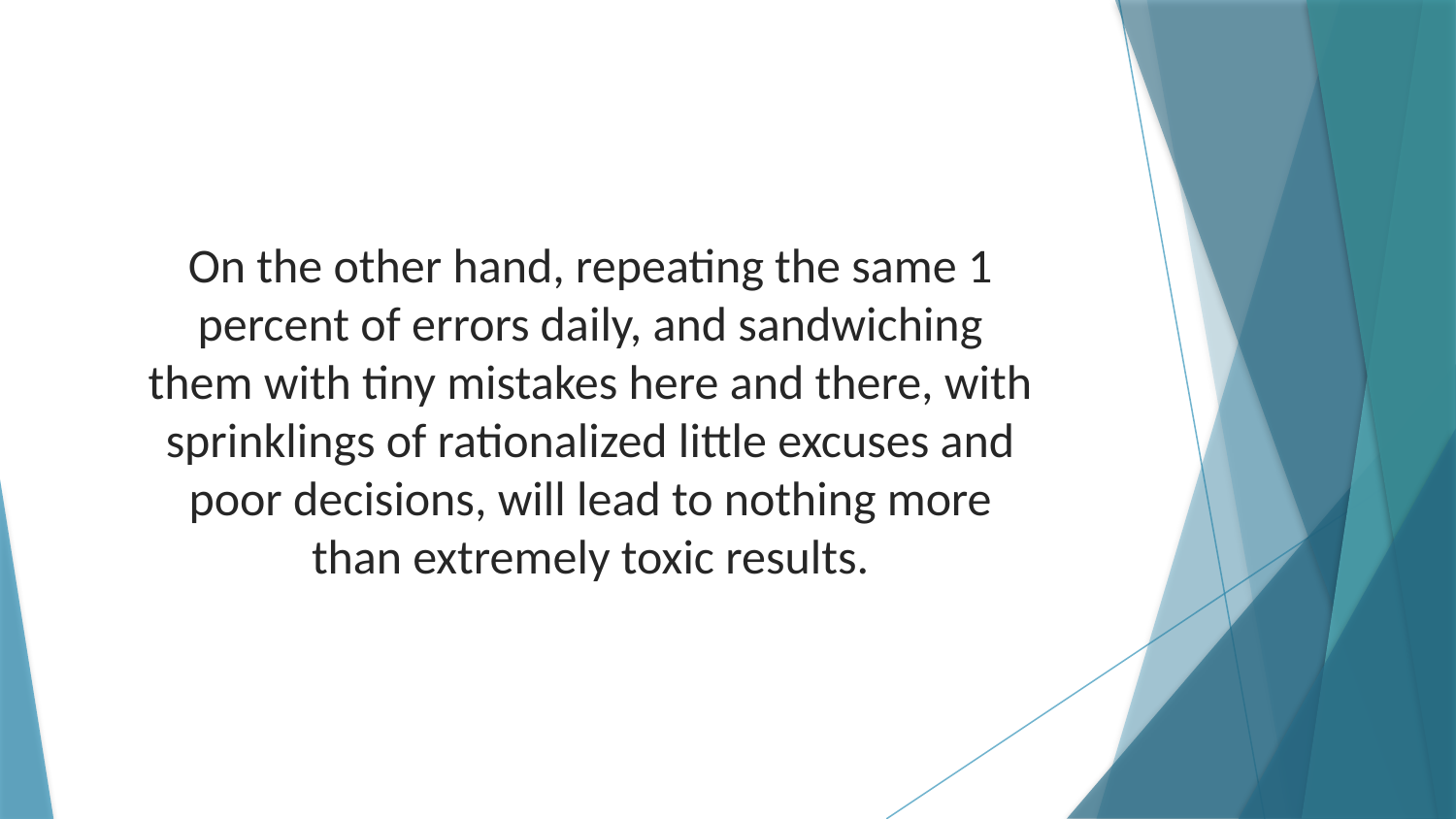

On the other hand, repeating the same 1 percent of errors daily, and sandwiching them with tiny mistakes here and there, with sprinklings of rationalized little excuses and poor decisions, will lead to nothing more than extremely toxic results.